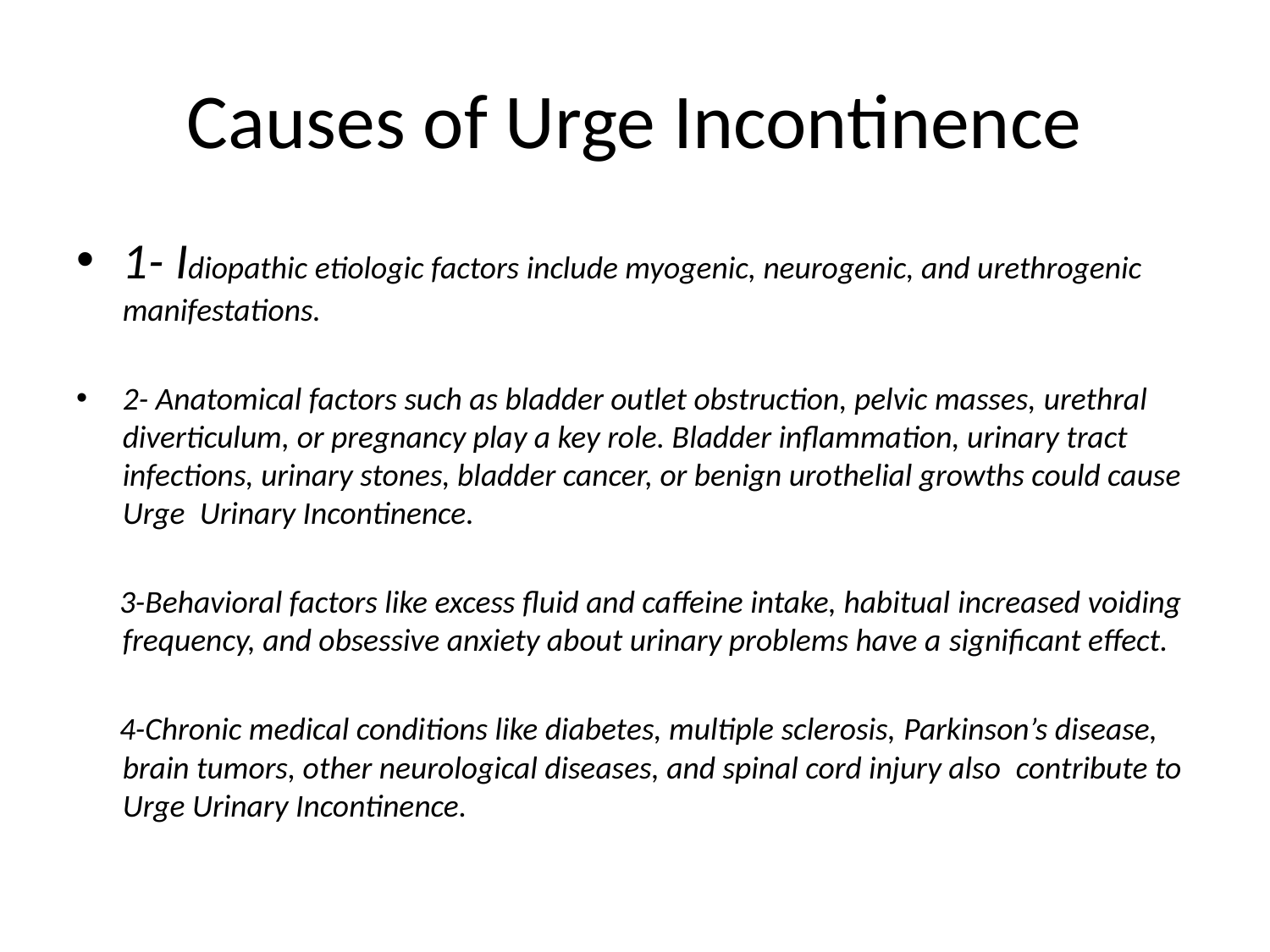

# Causes of Urge Incontinence
1- Idiopathic etiologic factors include myogenic, neurogenic, and urethrogenic manifestations.

2- Anatomical factors such as bladder outlet obstruction, pelvic masses, urethral diverticulum, or pregnancy play a key role. Bladder inflammation, urinary tract  infections, urinary stones, bladder cancer, or benign urothelial growths could cause Urge  Urinary Incontinence.

      3-Behavioral factors like excess fluid and caffeine intake, habitual increased voiding frequency, and obsessive anxiety about urinary problems have a significant effect.

      4-Chronic medical conditions like diabetes, multiple sclerosis, Parkinson’s disease, brain tumors, other neurological diseases, and spinal cord injury also  contribute to Urge Urinary Incontinence.